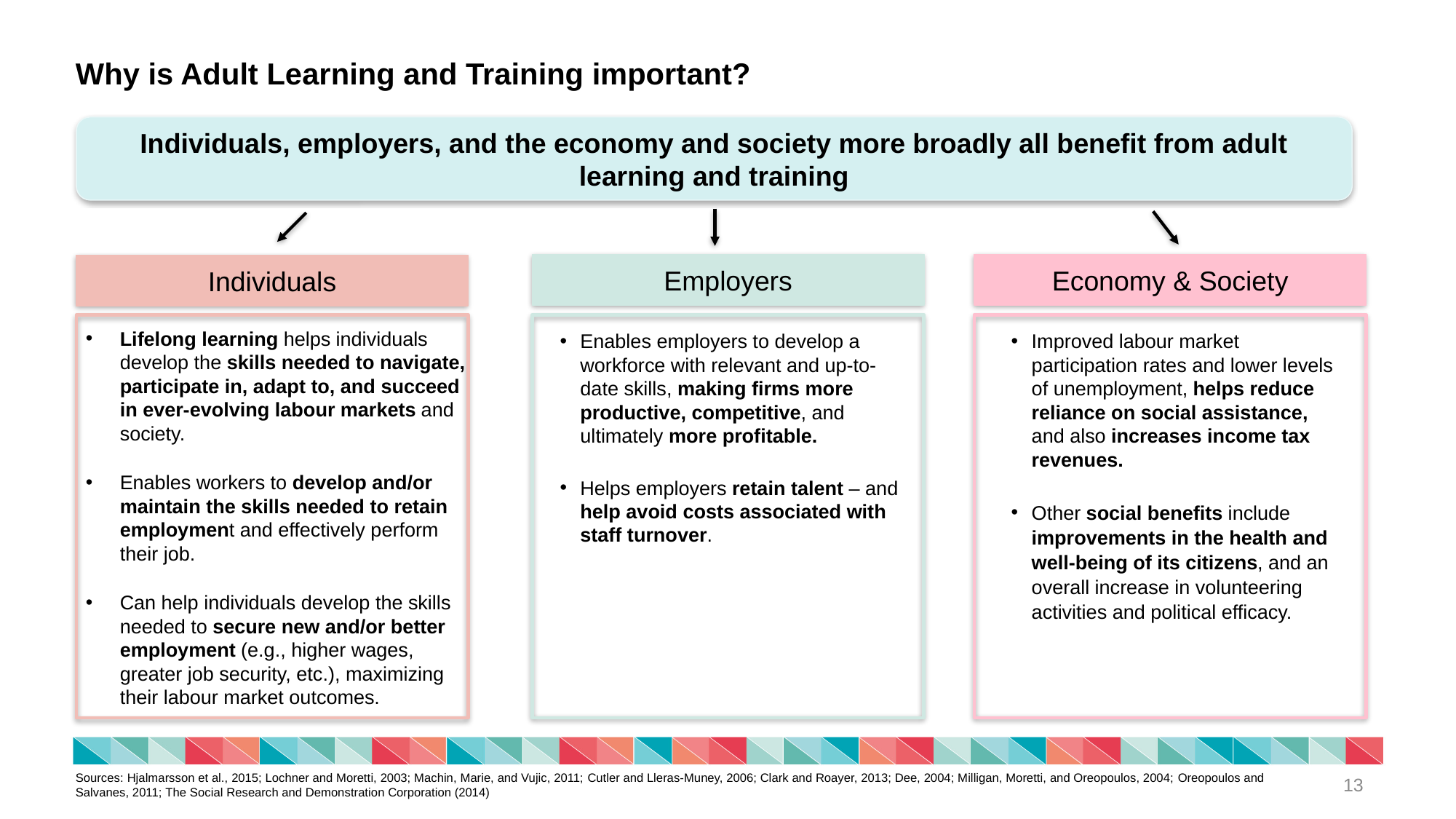

# Why is Adult Learning and Training important?
Individuals, employers, and the economy and society more broadly all benefit from adult learning and training
Economy & Society
Employers
Individuals

Lifelong learning helps individuals develop the skills needed to navigate, participate in, adapt to, and succeed in ever-evolving labour markets and society.

Enables workers to develop and/or maintain the skills needed to retain employment and effectively perform their job.

Can help individuals develop the skills needed to secure new and/or better employment (e.g., higher wages, greater job security, etc.), maximizing their labour market outcomes.
Enables employers to develop a workforce with relevant and up-to-date skills, making firms more productive, competitive, and ultimately more profitable.

Helps employers retain talent – and help avoid costs associated with staff turnover.
Improved labour market participation rates and lower levels of unemployment, helps reduce reliance on social assistance, and also increases income tax revenues.

Other social benefits include improvements in the health and well-being of its citizens, and an overall increase in volunteering activities and political efficacy.
Sources: Hjalmarsson et al., 2015; Lochner and Moretti, 2003; Machin, Marie, and Vujic, 2011; Cutler and Lleras-Muney, 2006; Clark and Roayer, 2013; Dee, 2004; Milligan, Moretti, and Oreopoulos, 2004; Oreopoulos and Salvanes, 2011; The Social Research and Demonstration Corporation (2014)
13